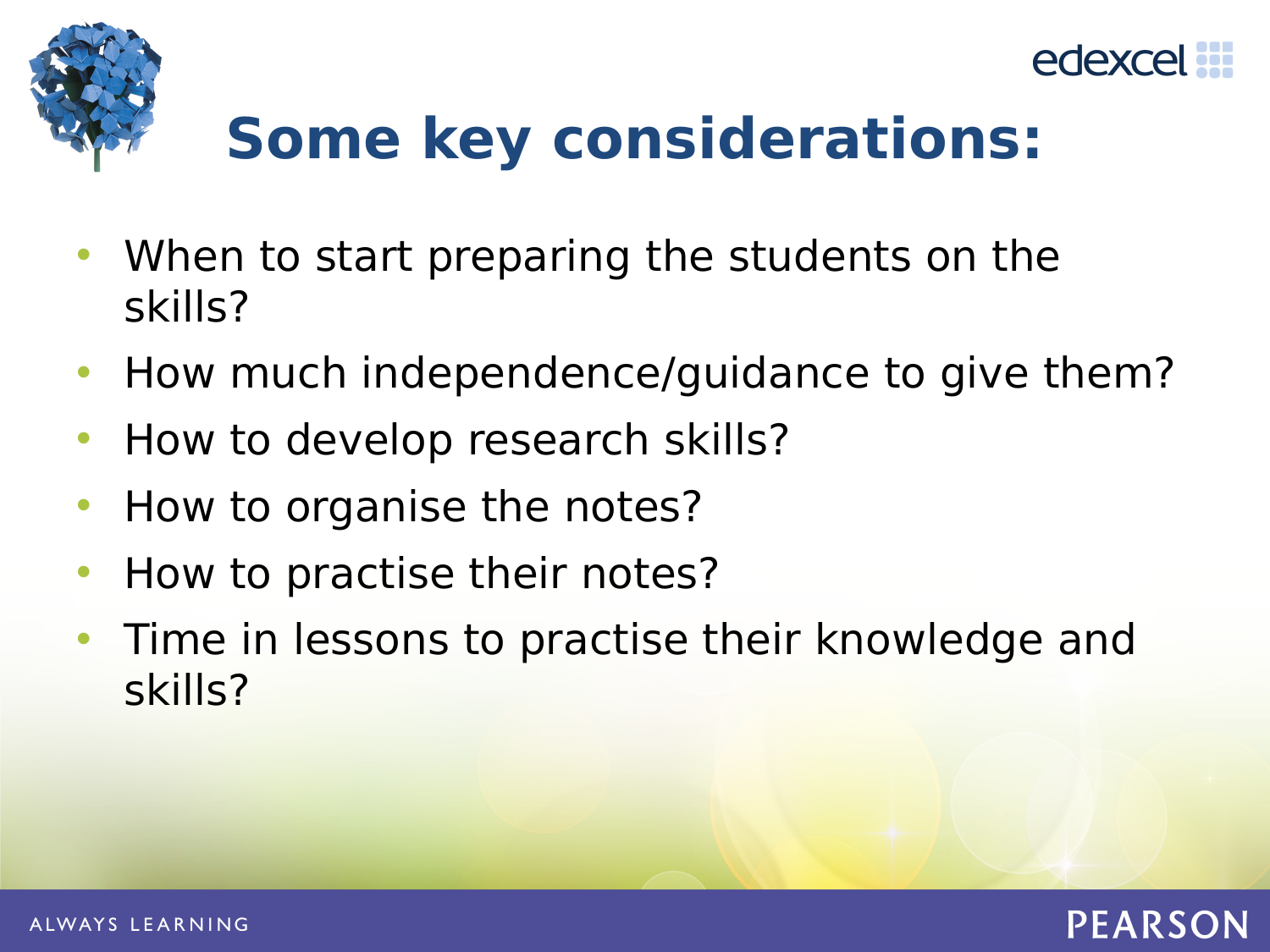

# Some key considerations:
When to start preparing the students on the skills?
How much independence/guidance to give them?
How to develop research skills?
How to organise the notes?
How to practise their notes?
Time in lessons to practise their knowledge and skills?